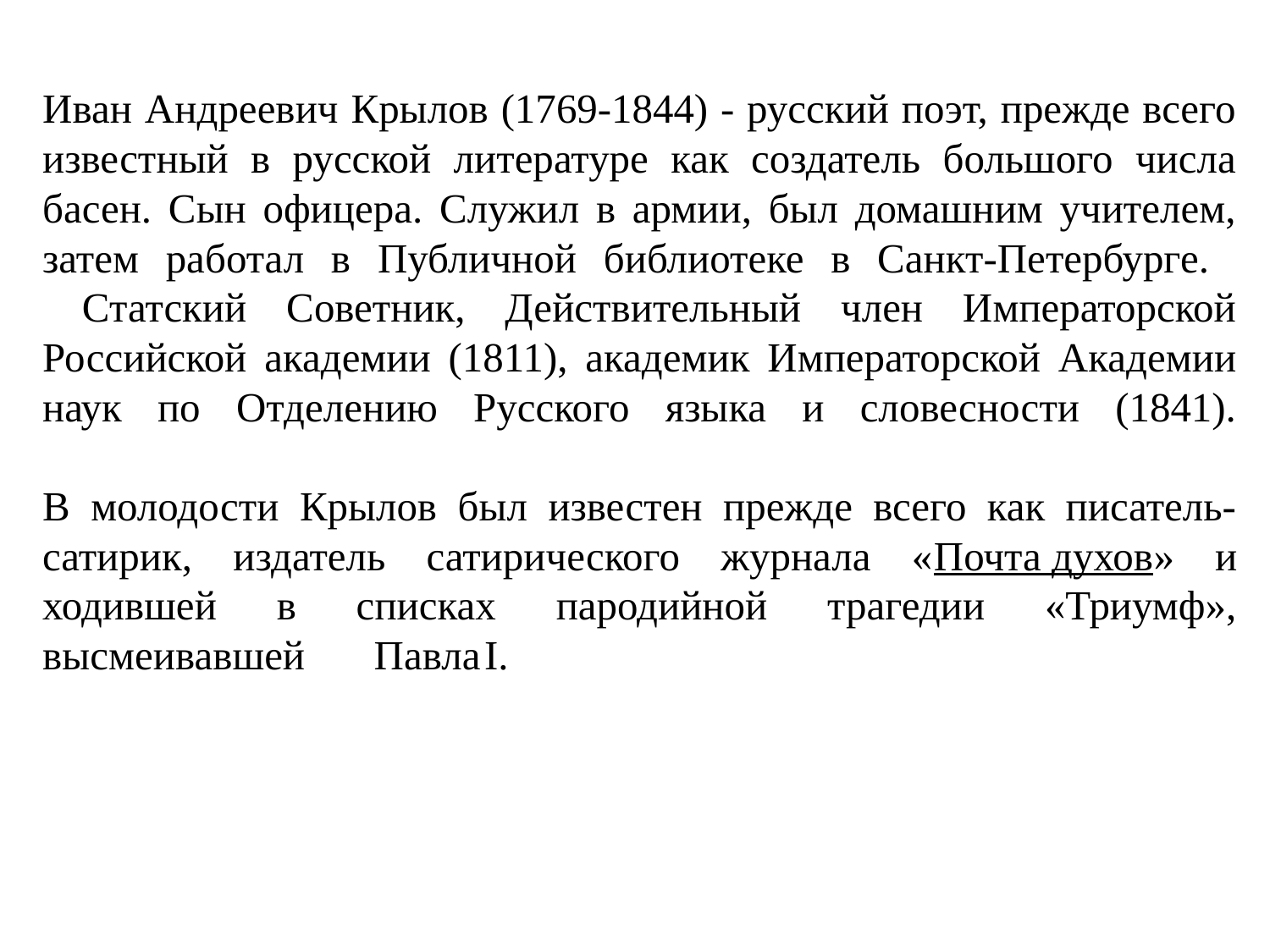

# Иван Андреевич Крылов (1769-1844) - русский поэт, прежде всего известный в русской литературе как создатель большого числа басен. Сын офицера. Служил в армии, был домашним учителем, затем работал в Публичной библиотеке в Санкт-Петербурге. Статский Советник, Действительный член Императорской Российской академии (1811), академик Императорской Академии наук по Отделению Русского языка и словесности (1841). В молодости Крылов был известен прежде всего как писатель-сатирик, издатель сатирического журнала «Почта духов» и ходившей в списках пародийной трагедии «Триумф», высмеивавшей	Павла	I.